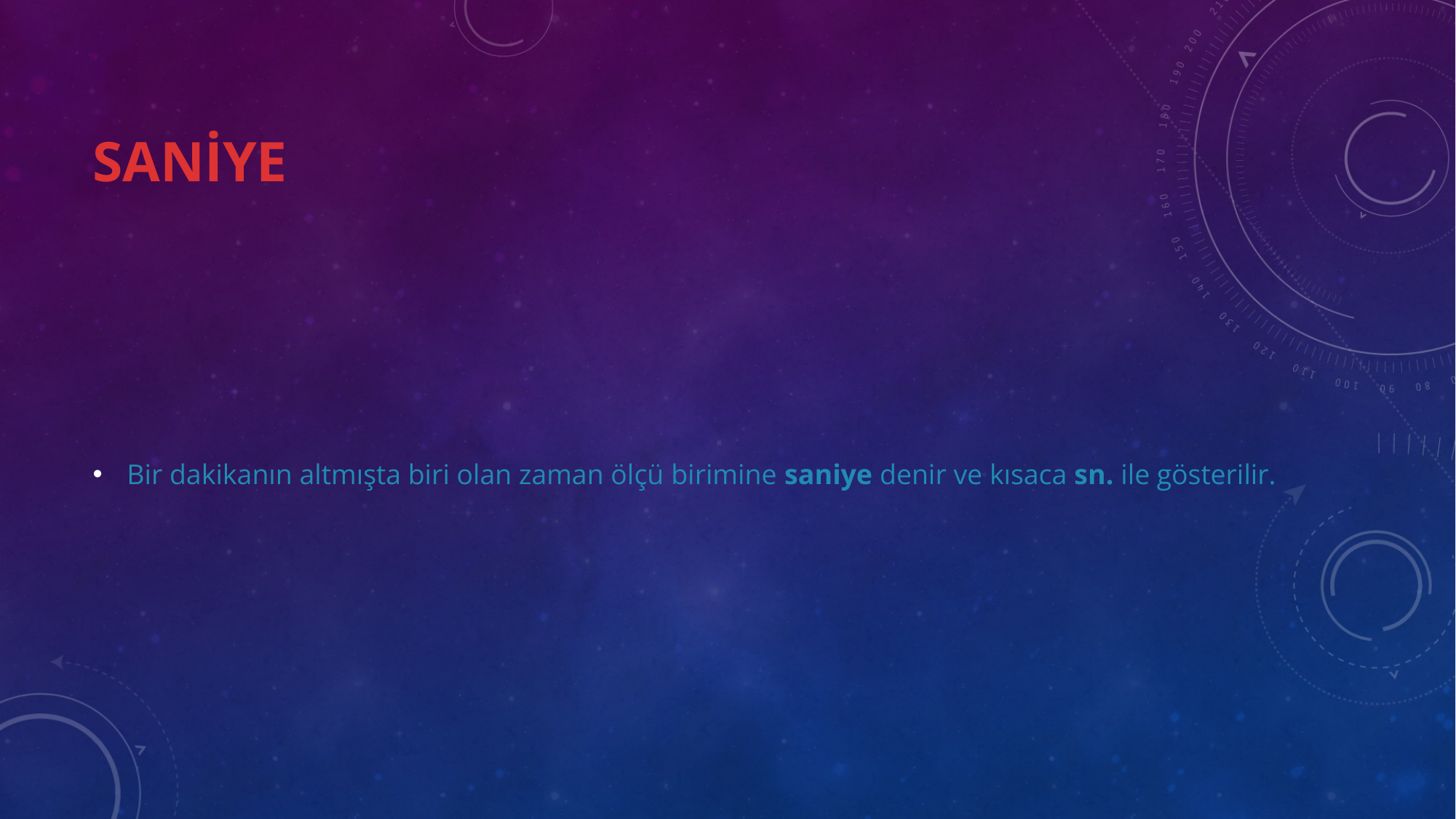

# SANİYE
Bir dakikanın altmışta biri olan zaman ölçü birimine saniye denir ve kısaca sn. ile gösterilir.